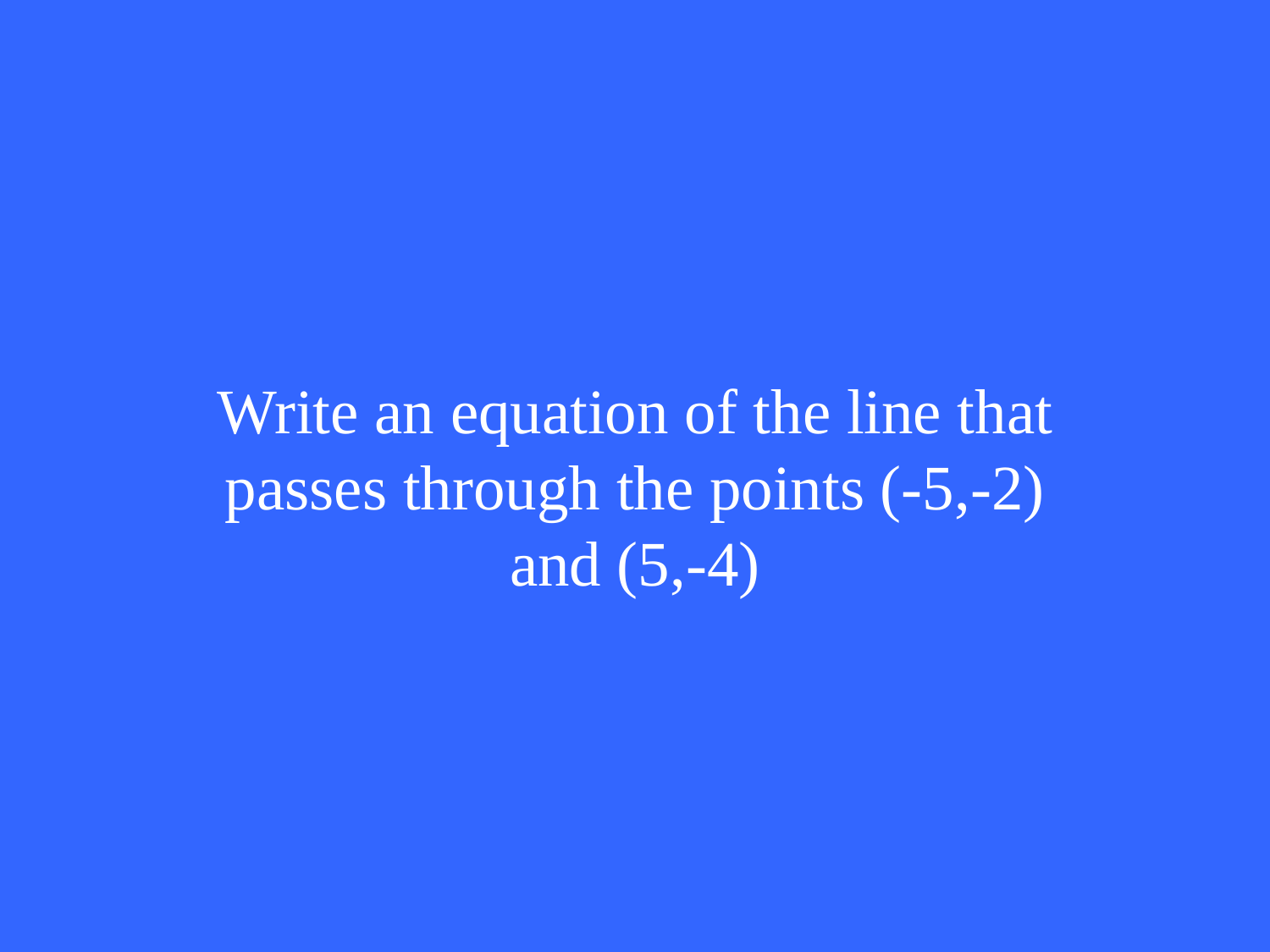

Write an equation of the line that passes through the points (-5,-2) and (5,-4)